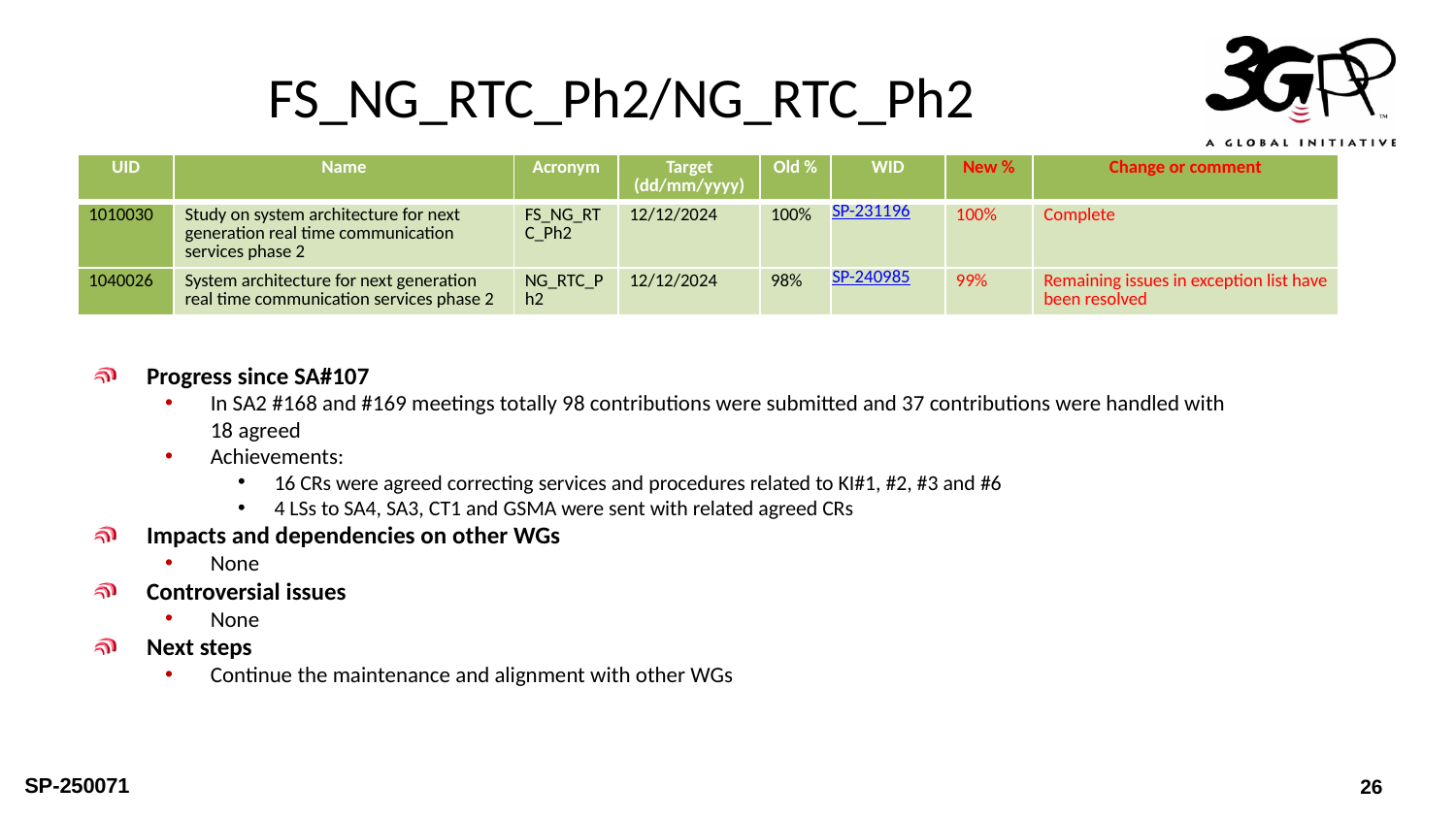

# FS_NG_RTC_Ph2/NG_RTC_Ph2
| UID | Name | Acronym | Target (dd/mm/yyyy) | Old % | WID | New % | Change or comment |
| --- | --- | --- | --- | --- | --- | --- | --- |
| 1010030 | Study on system architecture for next generation real time communication services phase 2 | FS\_NG\_RTC\_Ph2 | 12/12/2024 | 100% | SP-231196 | 100% | Complete |
| 1040026 | System architecture for next generation real time communication services phase 2 | NG\_RTC\_Ph2 | 12/12/2024 | 98% | SP-240985 | 99% | Remaining issues in exception list have been resolved |
Progress since SA#107
In SA2 #168 and #169 meetings totally 98 contributions were submitted and 37 contributions were handled with 18 agreed
Achievements:
16 CRs were agreed correcting services and procedures related to KI#1, #2, #3 and #6
4 LSs to SA4, SA3, CT1 and GSMA were sent with related agreed CRs
Impacts and dependencies on other WGs
None
Controversial issues
None
Next steps
Continue the maintenance and alignment with other WGs